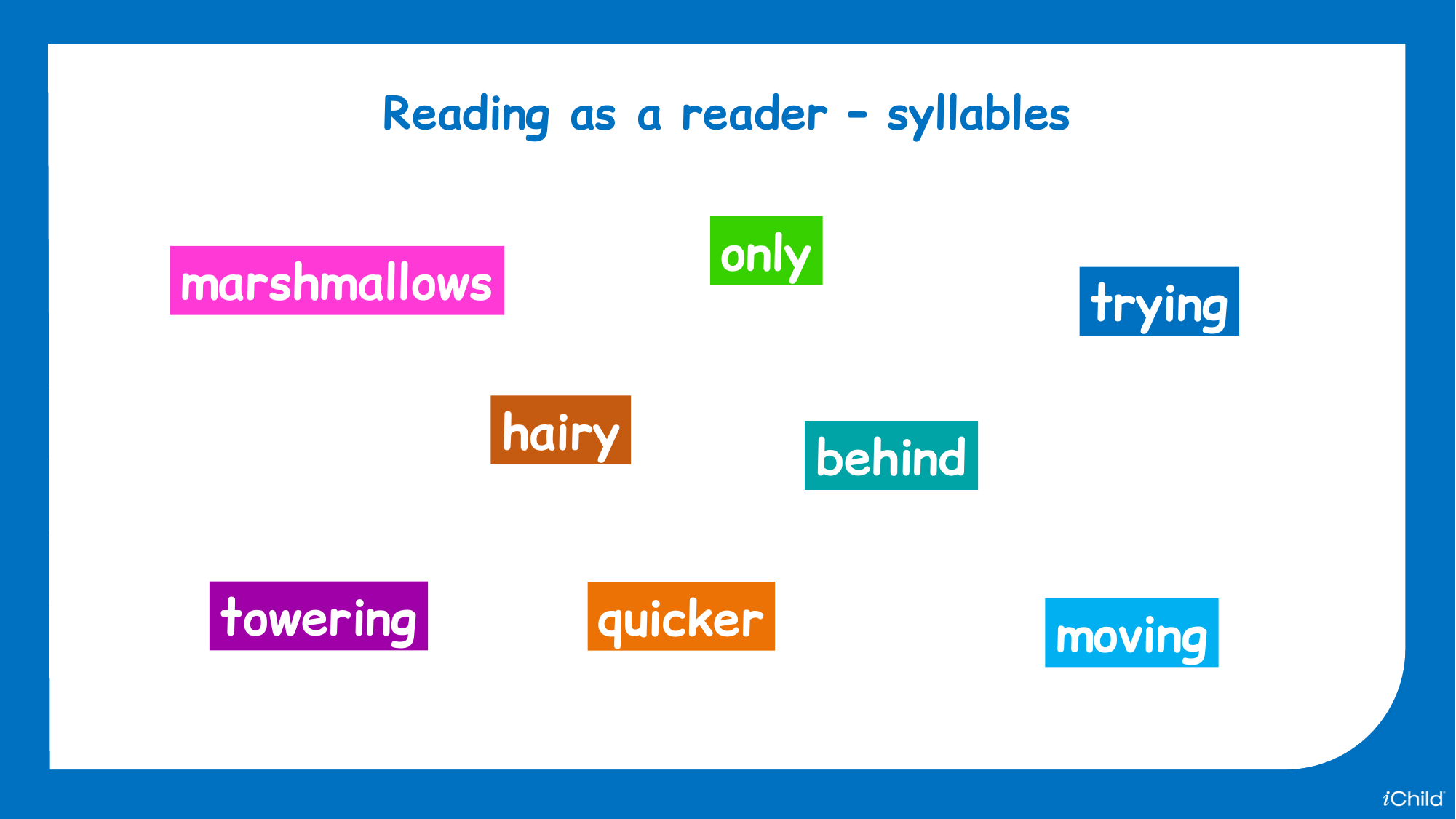

Reading as a reader – syllables
only
marshmallows
trying
hairy
behind
towering
quicker
moving